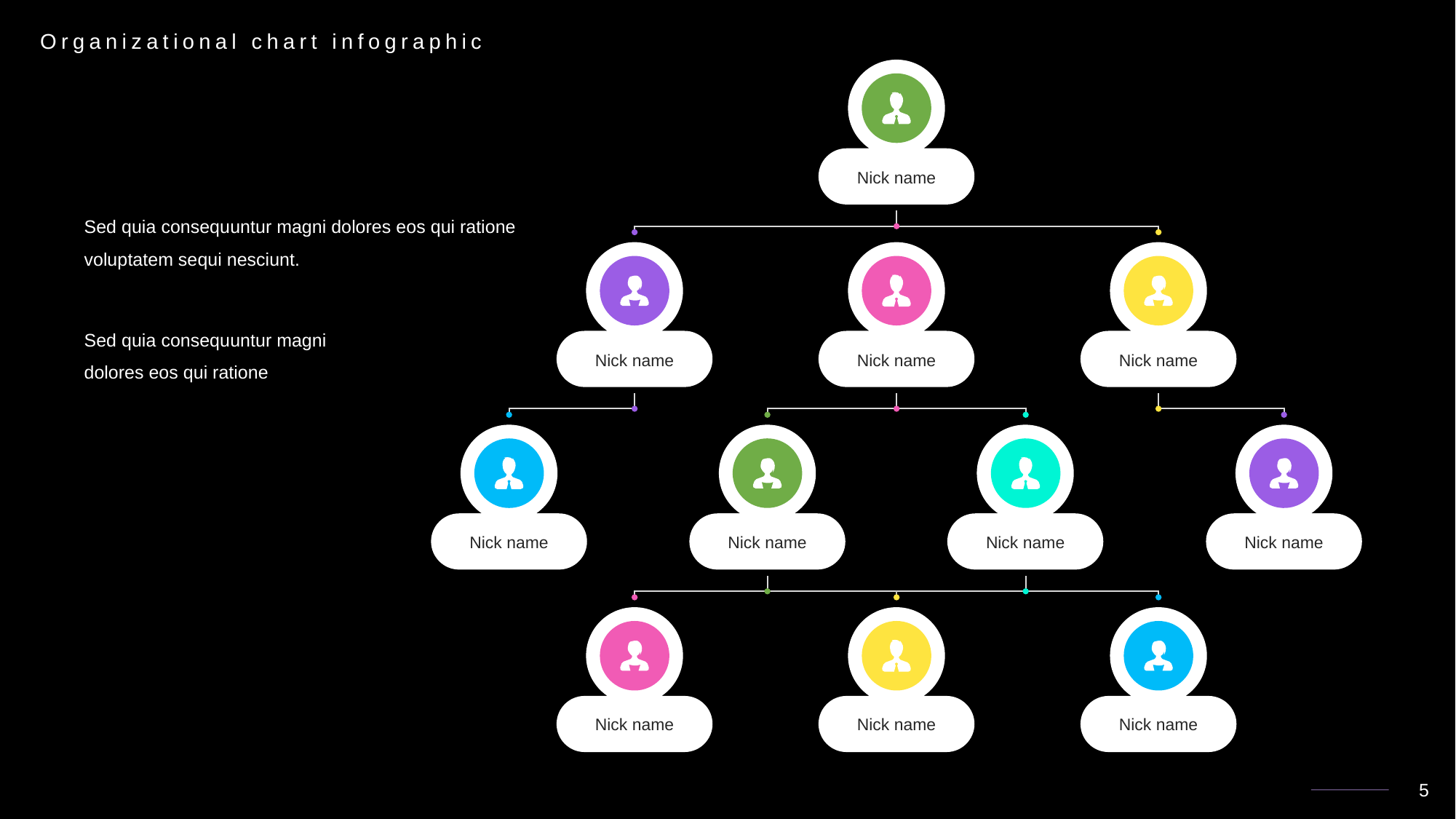

Write Something About Here
Nick name

Sed quia consequuntur magni dolores eos qui ratione voluptatem sequi nesciunt.

Sed quia consequuntur magni dolores eos qui ratione
Nick name
Nick name
Nick name

Nick name
Nick name
Nick name
Nick name

Nick name
Nick name
Nick name